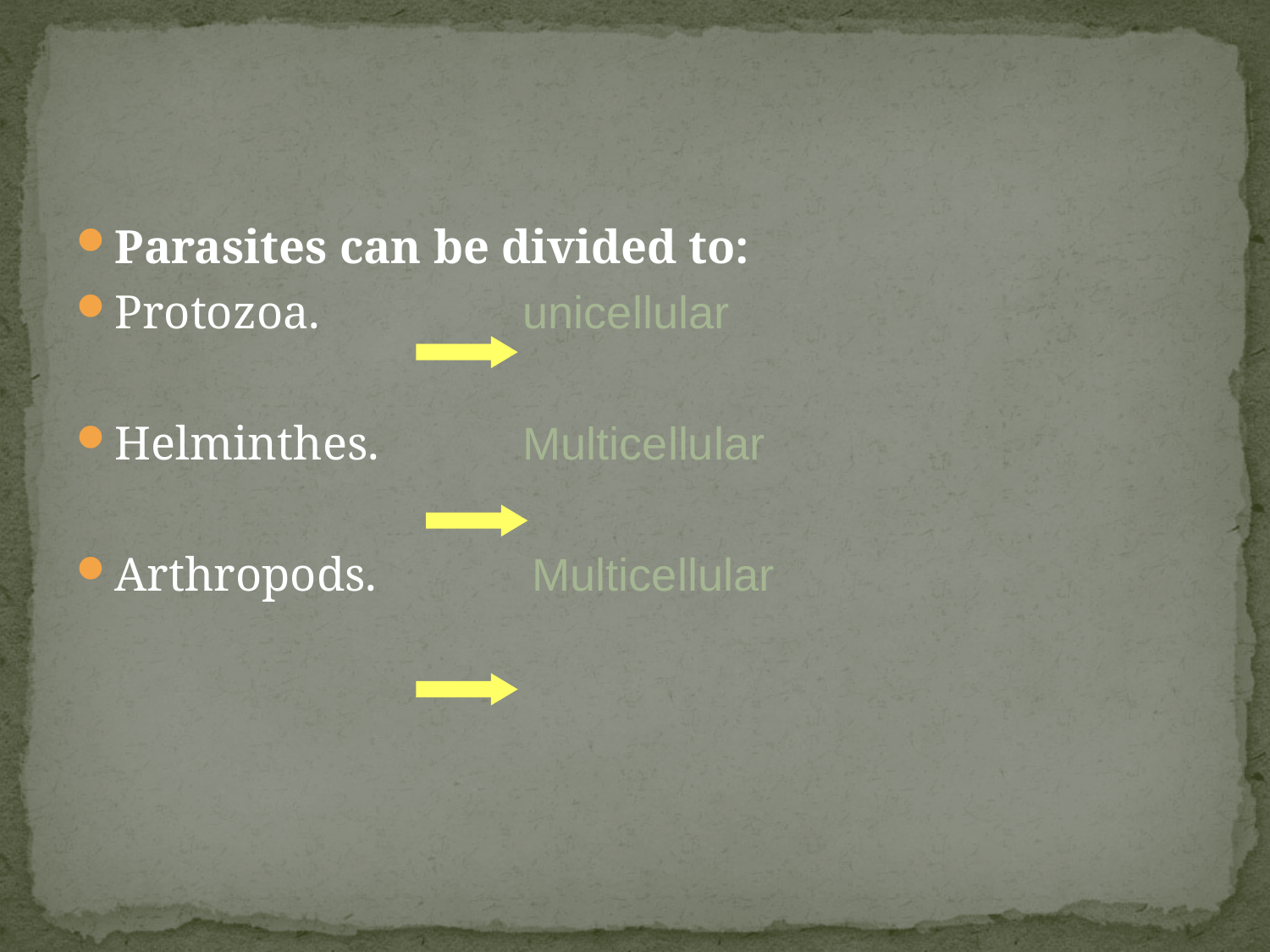

#
Parasites can be divided to:
Protozoa.                 unicellular

Helminthes.            Multicellular

Arthropods.             Multicellular